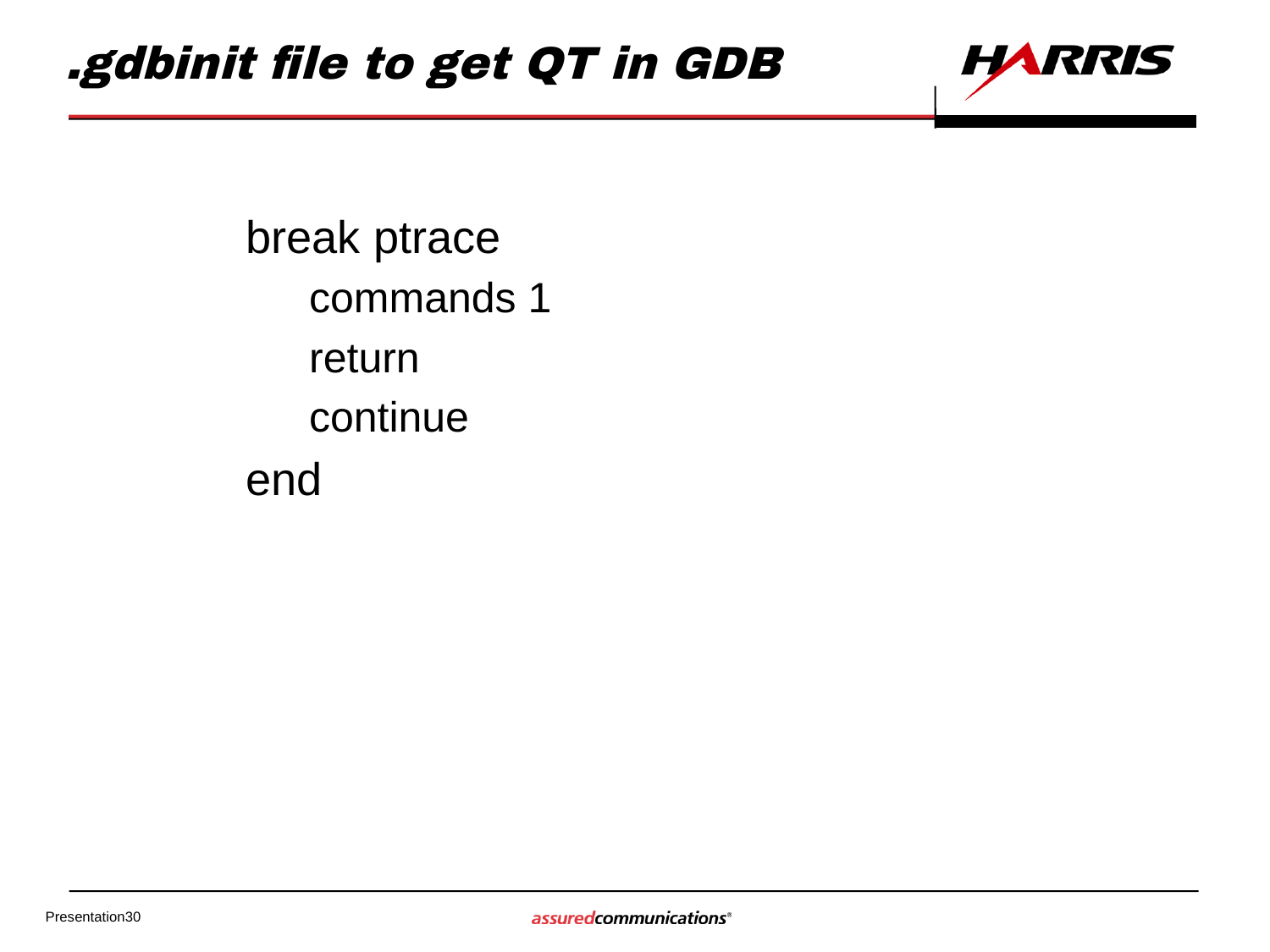

# .gdbinit file to get QT in GDB
break ptrace
commands 1
return
continue
end